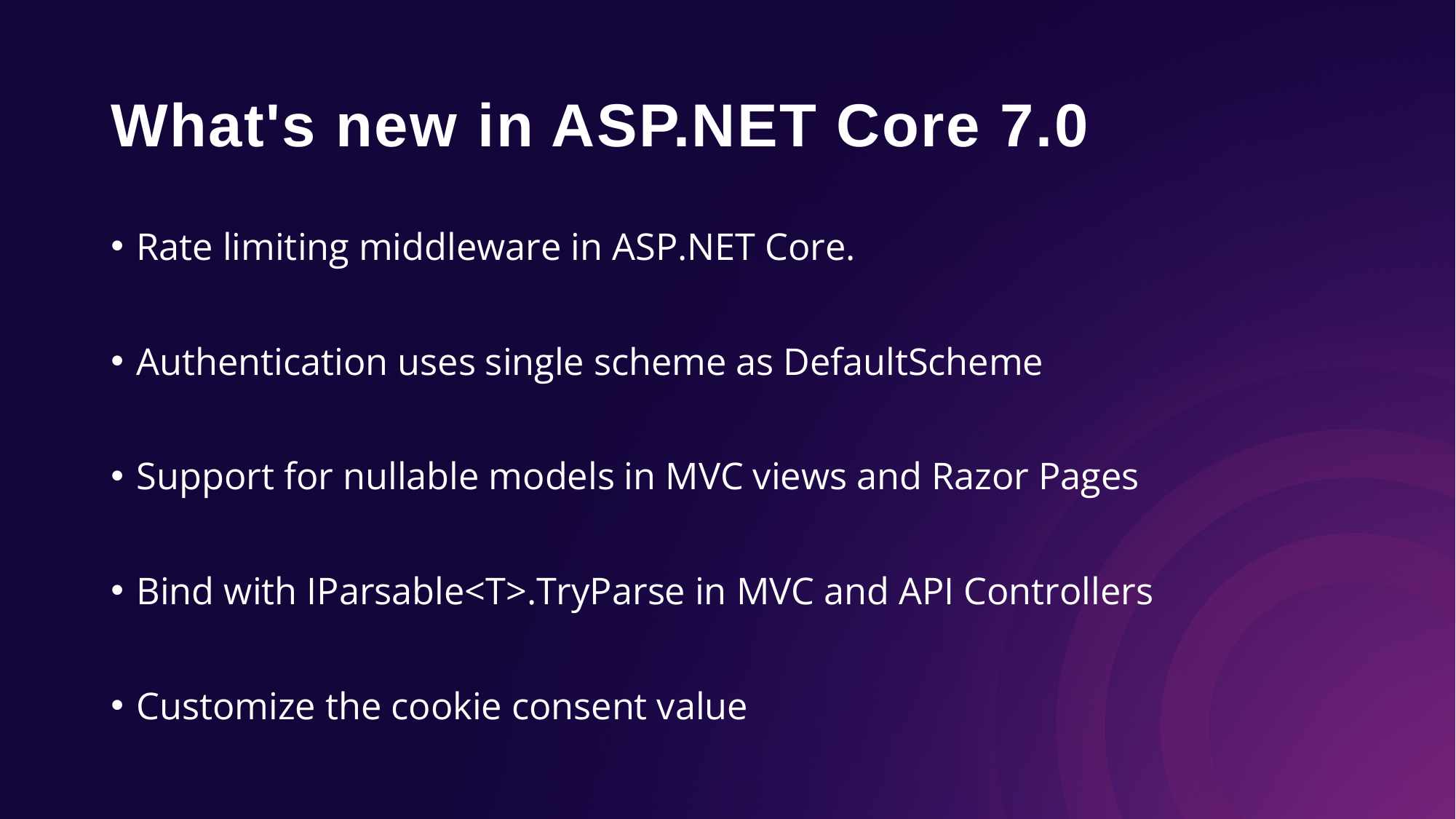

# What's new in ASP.NET Core 7.0
Rate limiting middleware in ASP.NET Core.

Authentication uses single scheme as DefaultScheme

Support for nullable models in MVC views and Razor Pages

Bind with IParsable<T>.TryParse in MVC and API Controllers

Customize the cookie consent value